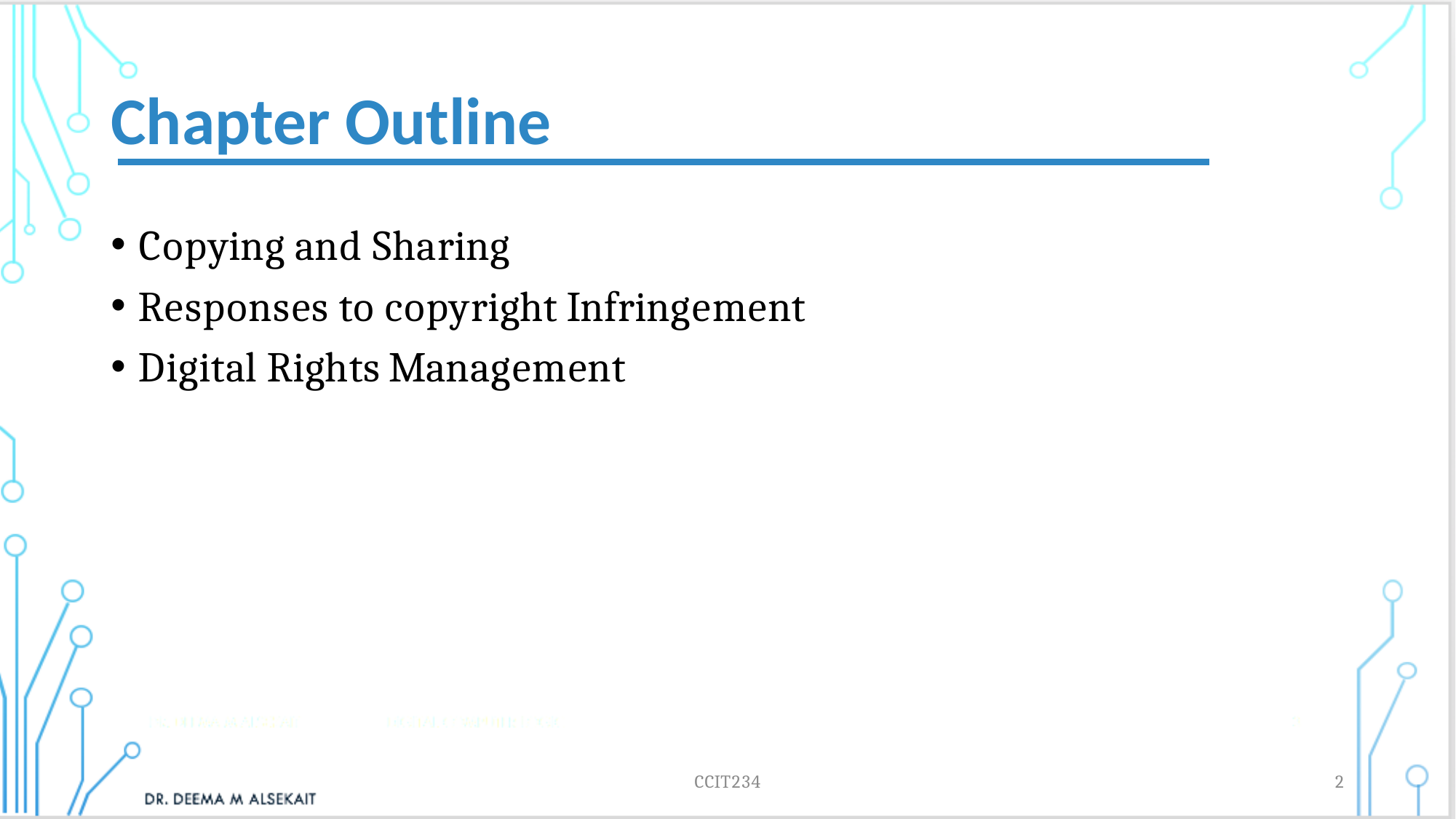

# Chapter Outline
Copying and Sharing
Responses to copyright Infringement
Digital Rights Management
CCIT234
2